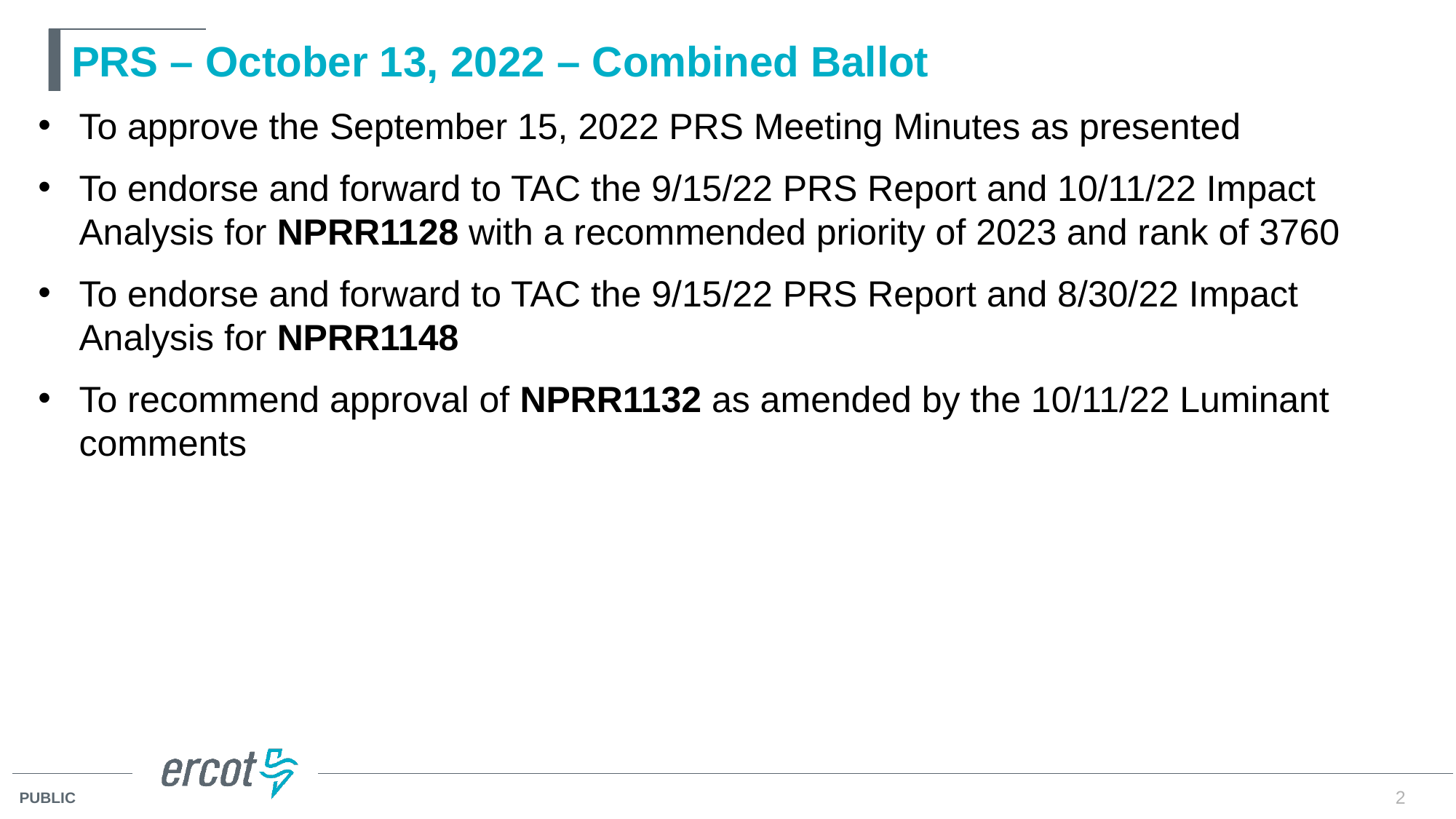

# PRS – October 13, 2022 – Combined Ballot
To approve the September 15, 2022 PRS Meeting Minutes as presented
To endorse and forward to TAC the 9/15/22 PRS Report and 10/11/22 Impact Analysis for NPRR1128 with a recommended priority of 2023 and rank of 3760
To endorse and forward to TAC the 9/15/22 PRS Report and 8/30/22 Impact Analysis for NPRR1148
To recommend approval of NPRR1132 as amended by the 10/11/22 Luminant comments

2